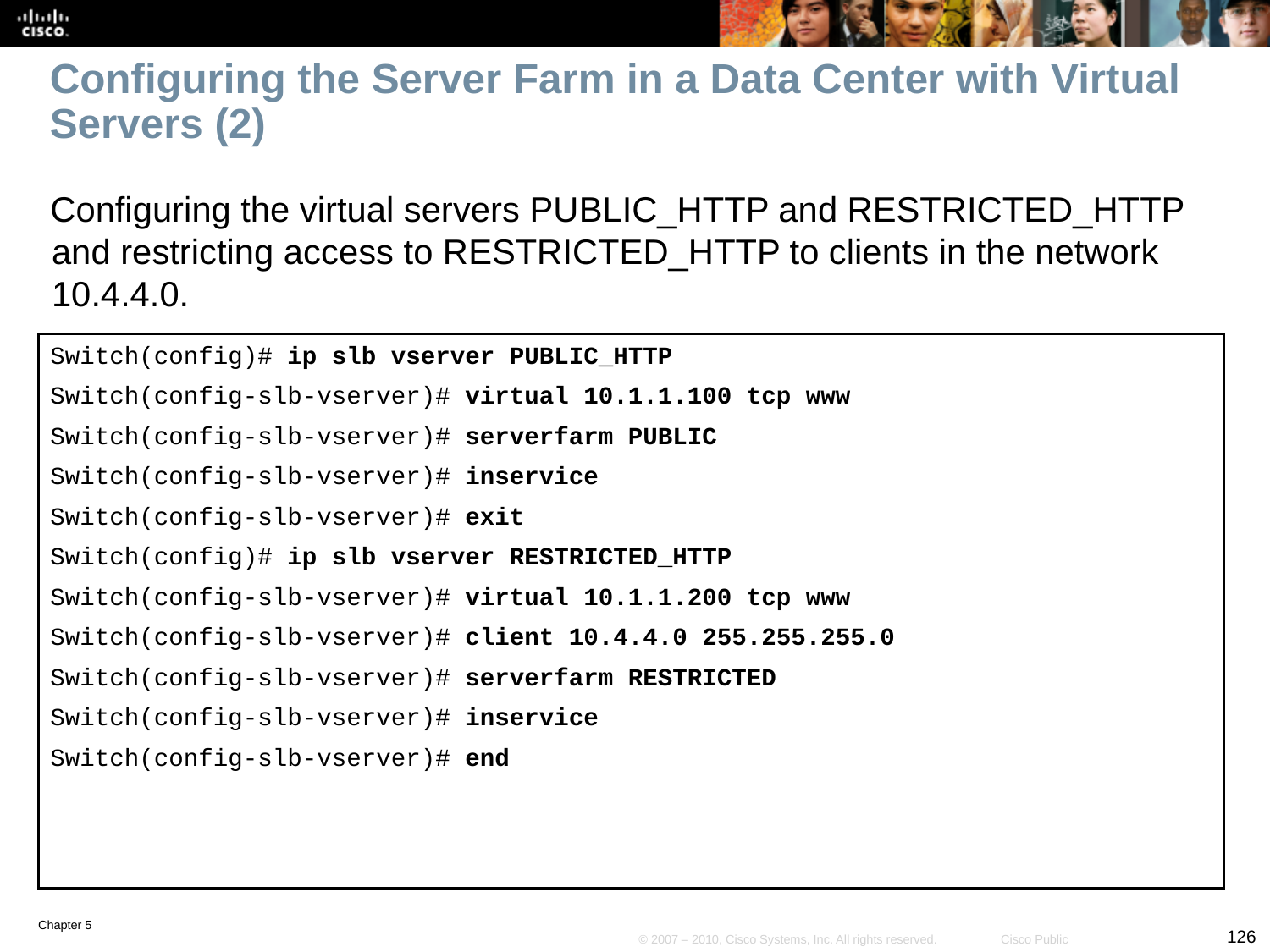

# Configuring the Server Farm in a Data Center with Virtual Servers (2)
Configuring the virtual servers PUBLIC_HTTP and RESTRICTED_HTTP and restricting access to RESTRICTED_HTTP to clients in the network 10.4.4.0.
Switch(config)# ip slb vserver PUBLIC_HTTP
Switch(config-slb-vserver)# virtual 10.1.1.100 tcp www
Switch(config-slb-vserver)# serverfarm PUBLIC
Switch(config-slb-vserver)# inservice
Switch(config-slb-vserver)# exit
Switch(config)# ip slb vserver RESTRICTED_HTTP
Switch(config-slb-vserver)# virtual 10.1.1.200 tcp www
Switch(config-slb-vserver)# client 10.4.4.0 255.255.255.0
Switch(config-slb-vserver)# serverfarm RESTRICTED
Switch(config-slb-vserver)# inservice
Switch(config-slb-vserver)# end